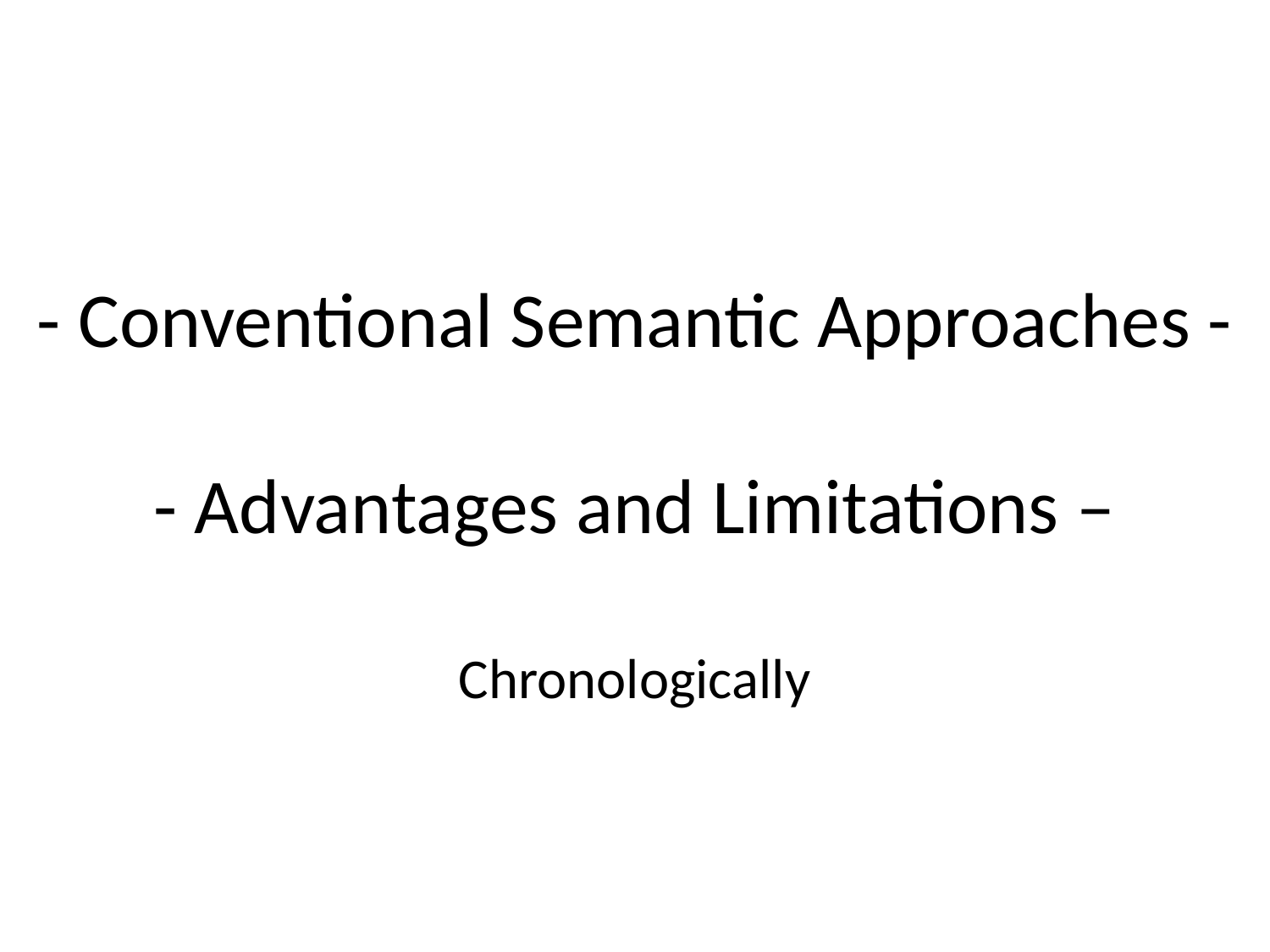

# - Conventional Semantic Approaches - - Advantages and Limitations – Chronologically